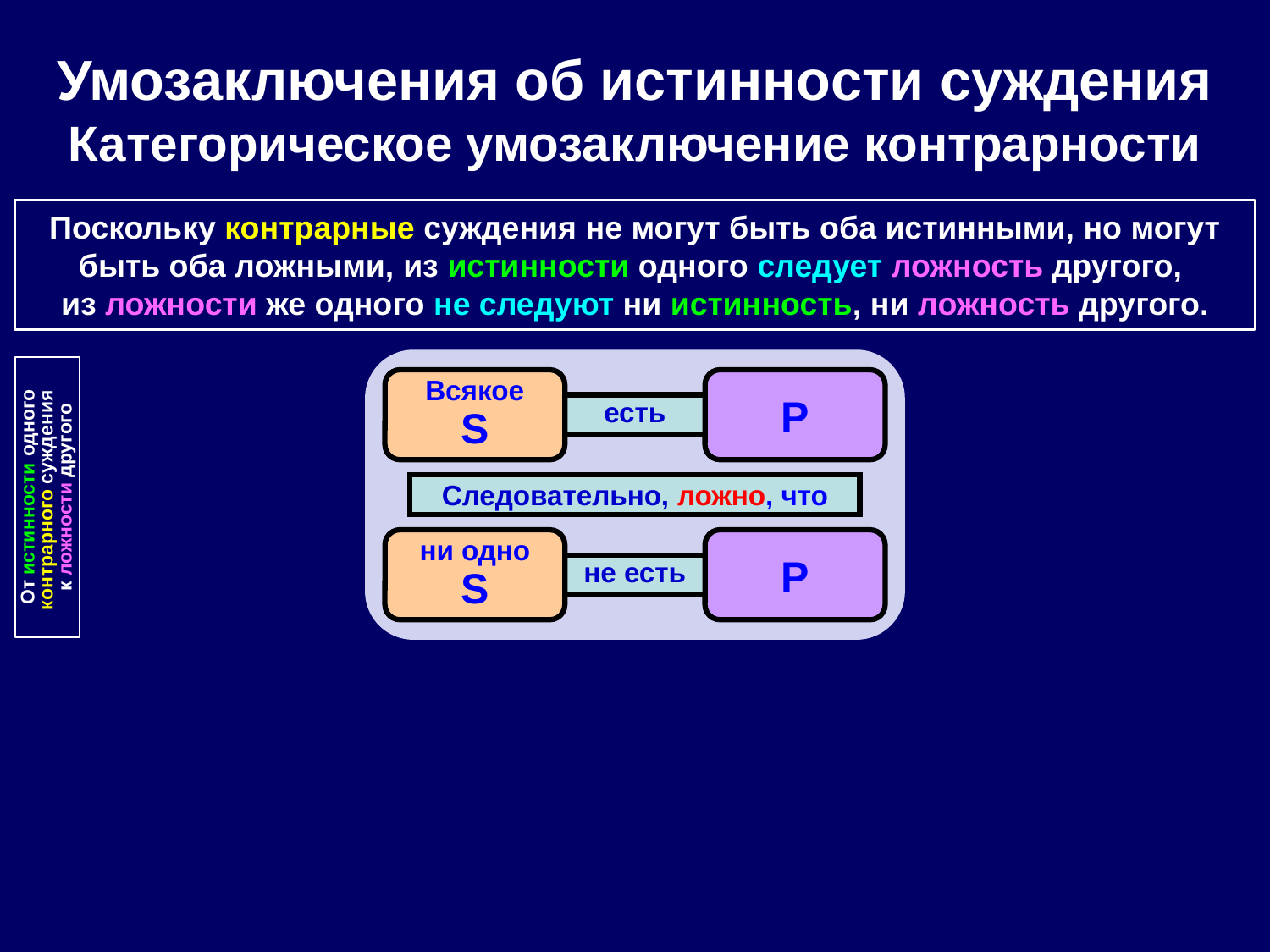

Умозаключения об истинности суждения
Категорическое умозаключение контрарности
Поскольку контрарные суждения не могут быть оба истинными, но могут быть оба ложными, из истинности одного следует ложность другого,
из ложности же одного не следуют ни истинность, ни ложность другого.

Всякое
S
P
есть
От истинности одного контрарного суждения
к ложности другого
Следовательно, ложно, что
ни одно
S
P
не есть